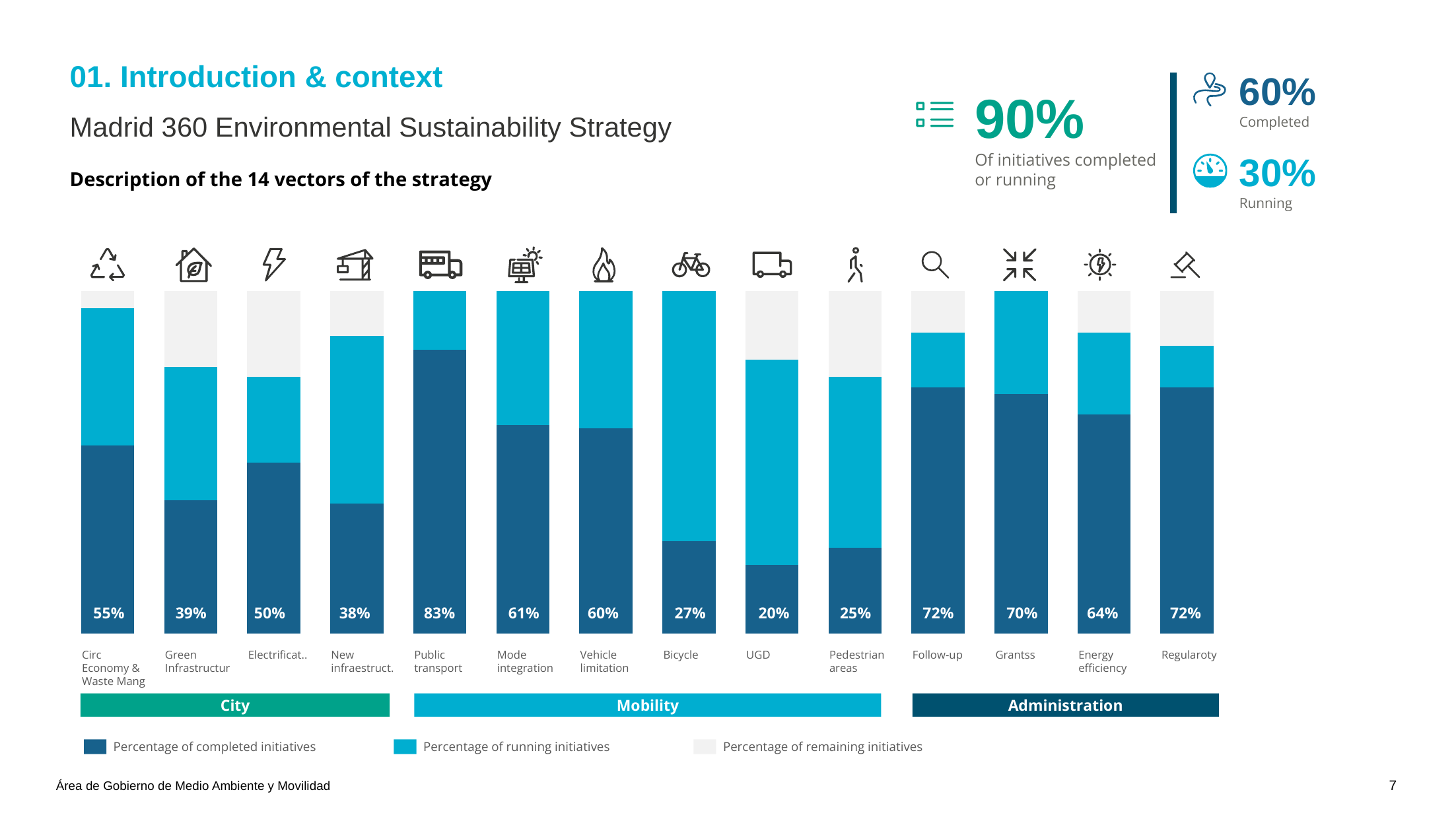

01. Introduction & context
60%
Completed

90%
Of initiatives completed or running

# Madrid 360 Environmental Sustainability Strategy
30%
Running

Description of the 14 vectors of the strategy

### Chart

| Category | Series 4 | Series 3 | Series 2 |
|---|---|---|---|
| Economía circular y gestión de residuos | 1.0 | 0.95 | 0.55 |
| Infraestructuras verdes | 1.0 | 0.78 | 0.39 |
| Electrificación | 1.0 | 0.75 | 0.5 |
| Nuevas infraestructuras | 1.0 | 0.87 | 0.38 |
| Fomento del transporte público | 1.0 | 1.0 | 0.83 |
| Integración de modos e innovación | 1.0 | 1.0 | 0.61 |
| Limitaciones para los vehículos más contaminantes | 1.0 | 1.0 | 0.6 |
| Apuesta por la bicicleta | 1.0 | 1.0 | 0.27 |
| Distribución Urbana de Mercancías (DUM) | 1.0 | 0.8 | 0.2 |
| Peatonalizaciones | 1.0 | 0.75 | 0.25 |
| Estudios y seguimiento de las medidas | 1.0 | 0.88 | 0.72 |
| Ayudas históricas para la transición ecológica | 1.0 | 1.0 | 0.7 |
| Eficiencia energética y sostenibilidad | 1.0 | 0.88 | 0.64 |
| Actualización e impulso normativo | 1.0 | 0.84 | 0.72 |
61%
83%
72%
64%
72%
55%
70%
39%
27%
50%
38%
60%
55%
39%
50%
38%
83%
61%
60%
27%
20%
25%
72%
70%
64%
72%
Circ Economy & Waste Mang
Green Infrastructur
Electrificat..
New infraestruct.
Public transport
Mode integration
Vehicle limitation
Bicycle
UGD
Pedestrian areas
Follow-up
Grantss
Energy efficiency
Regularoty
City
Mobility
Administration
Percentage of completed initiatives

Percentage of running initiatives

Percentage of remaining initiatives